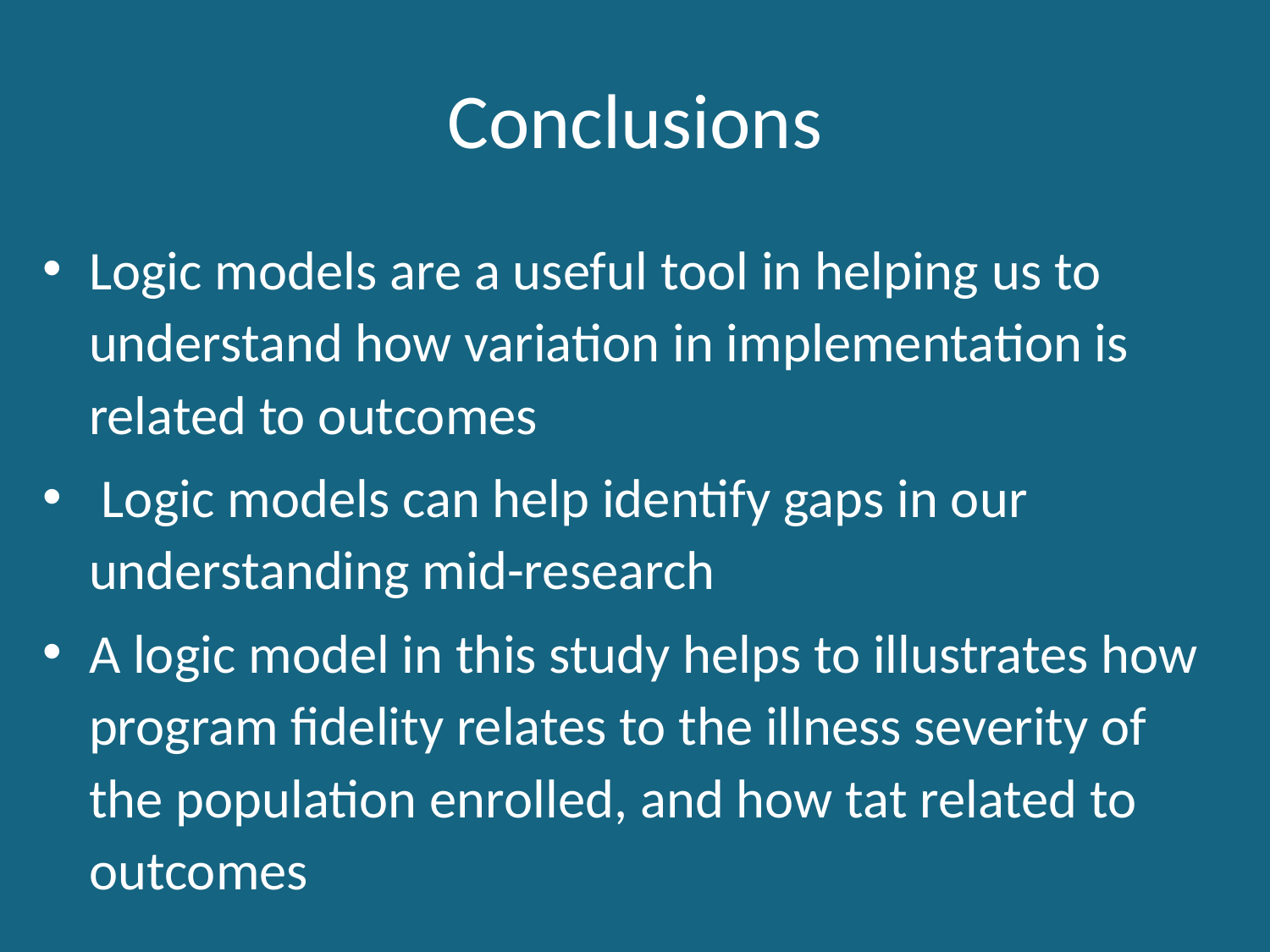

# Conclusions
Logic models are a useful tool in helping us to understand how variation in implementation is related to outcomes
 Logic models can help identify gaps in our understanding mid-research
A logic model in this study helps to illustrates how program fidelity relates to the illness severity of the population enrolled, and how tat related to outcomes